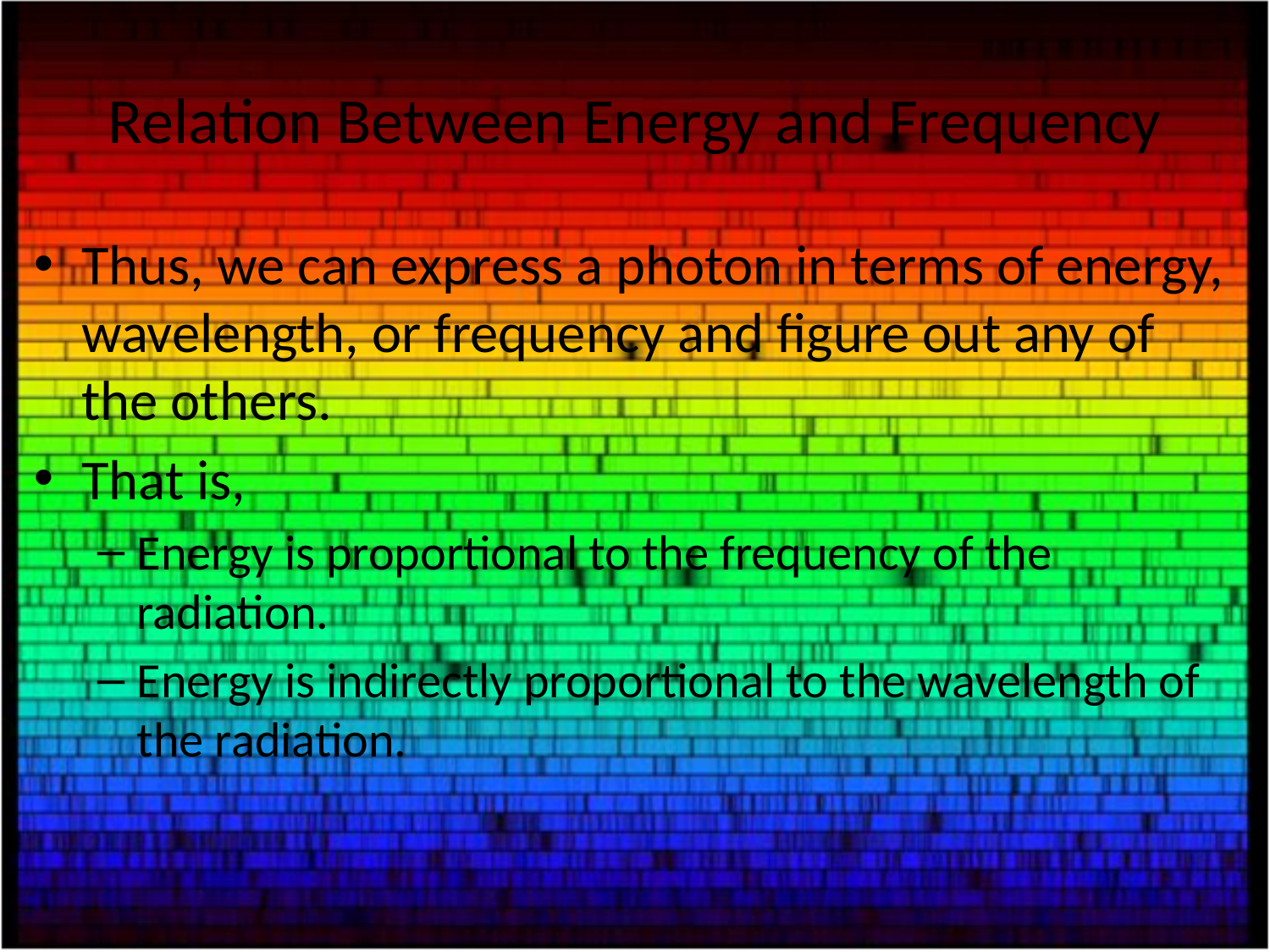

# Relation Between Energy and Frequency
Thus, we can express a photon in terms of energy, wavelength, or frequency and figure out any of the others.
That is,
Energy is proportional to the frequency of the radiation.
Energy is indirectly proportional to the wavelength of the radiation.